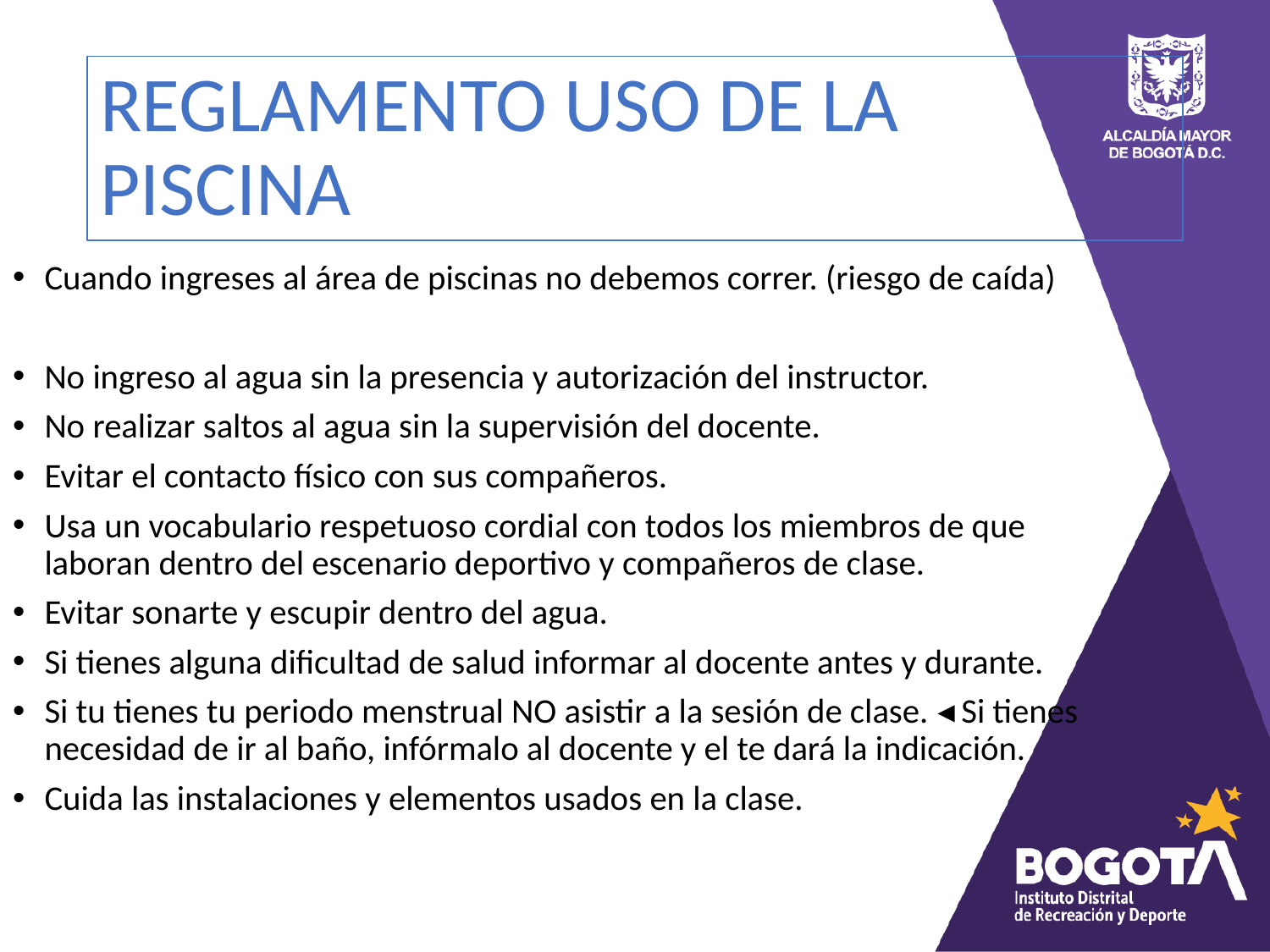

# REGLAMENTO USO DE LA PISCINA
Cuando ingreses al área de piscinas no debemos correr. (riesgo de caída)

No ingreso al agua sin la presencia y autorización del instructor.
No realizar saltos al agua sin la supervisión del docente.
Evitar el contacto físico con sus compañeros.
Usa un vocabulario respetuoso cordial con todos los miembros de que laboran dentro del escenario deportivo y compañeros de clase.
Evitar sonarte y escupir dentro del agua.
Si tienes alguna dificultad de salud informar al docente antes y durante.
Si tu tienes tu periodo menstrual NO asistir a la sesión de clase. ◂ Si tienes necesidad de ir al baño, infórmalo al docente y el te dará la indicación.
Cuida las instalaciones y elementos usados en la clase.